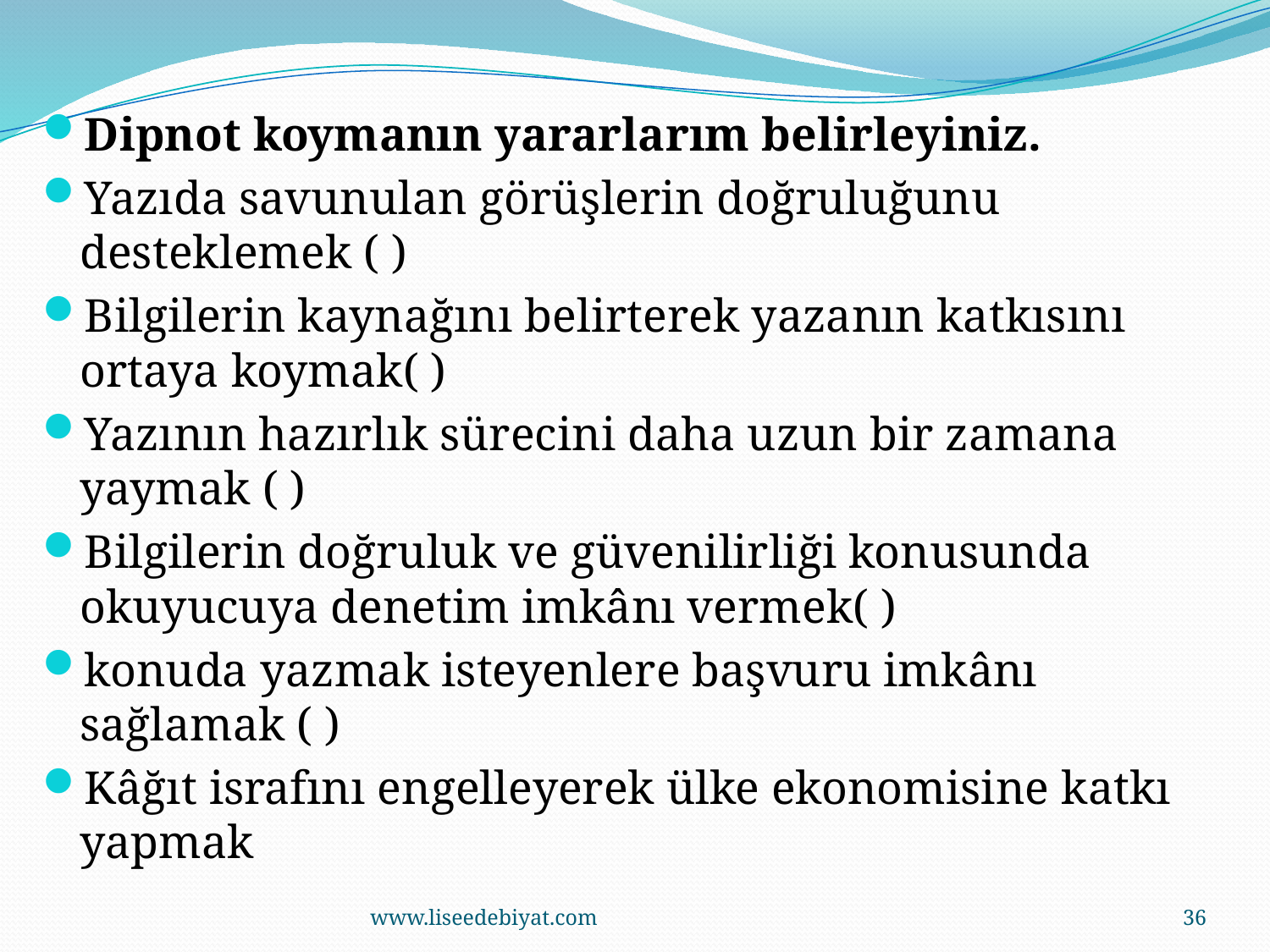

Dipnot koymanın yararlarım belirleyiniz.
Yazıda savunulan görüşlerin doğruluğunu desteklemek ( )
Bilgilerin kaynağını belirterek yazanın katkısını ortaya koymak( )
Yazının hazırlık sürecini daha uzun bir zamana yaymak ( )
Bilgilerin doğruluk ve güvenilirliği konusunda okuyucuya denetim imkânı vermek( )
konuda yazmak isteyenlere başvuru imkânı sağlamak ( )
Kâğıt israfını engelleyerek ülke ekonomisine katkı yapmak

www.liseedebiyat.com
36